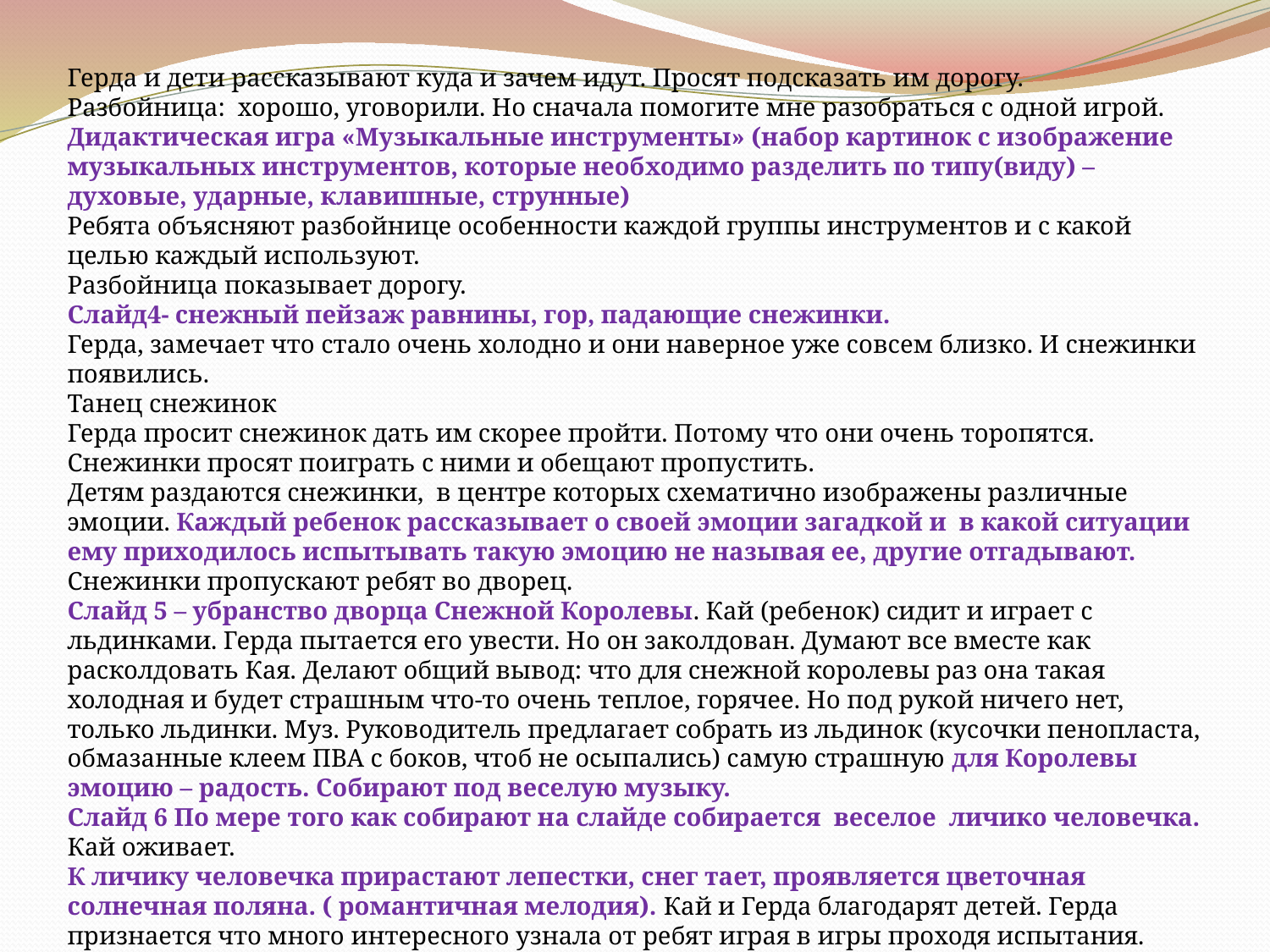

Герда и дети рассказывают куда и зачем идут. Просят подсказать им дорогу.
Разбойница:  хорошо, уговорили. Но сначала помогите мне разобраться с одной игрой.
Дидактическая игра «Музыкальные инструменты» (набор картинок с изображение музыкальных инструментов, которые необходимо разделить по типу(виду) – духовые, ударные, клавишные, струнные)
Ребята объясняют разбойнице особенности каждой группы инструментов и с какой целью каждый используют.
Разбойница показывает дорогу.
Слайд4- снежный пейзаж равнины, гор, падающие снежинки.
Герда, замечает что стало очень холодно и они наверное уже совсем близко. И снежинки появились.
Танец снежинок
Герда просит снежинок дать им скорее пройти. Потому что они очень торопятся.
Снежинки просят поиграть с ними и обещают пропустить.
Детям раздаются снежинки,  в центре которых схематично изображены различные эмоции. Каждый ребенок рассказывает о своей эмоции загадкой и  в какой ситуации ему приходилось испытывать такую эмоцию не называя ее, другие отгадывают.
Снежинки пропускают ребят во дворец.
Слайд 5 – убранство дворца Снежной Королевы. Кай (ребенок) сидит и играет с льдинками. Герда пытается его увести. Но он заколдован. Думают все вместе как расколдовать Кая. Делают общий вывод: что для снежной королевы раз она такая холодная и будет страшным что-то очень теплое, горячее. Но под рукой ничего нет, только льдинки. Муз. Руководитель предлагает собрать из льдинок (кусочки пенопласта, обмазанные клеем ПВА с боков, чтоб не осыпались) самую страшную для Королевы эмоцию – радость. Собирают под веселую музыку.
Слайд 6 По мере того как собирают на слайде собирается  веселое  личико человечка.
Кай оживает.
К личику человечка прирастают лепестки, снег тает, проявляется цветочная солнечная поляна. ( романтичная мелодия). Кай и Герда благодарят детей. Герда  признается что много интересного узнала от ребят играя в игры проходя испытания. Прощаются. Муз. Рук. Подводит вместе с детьми итоги приключения.